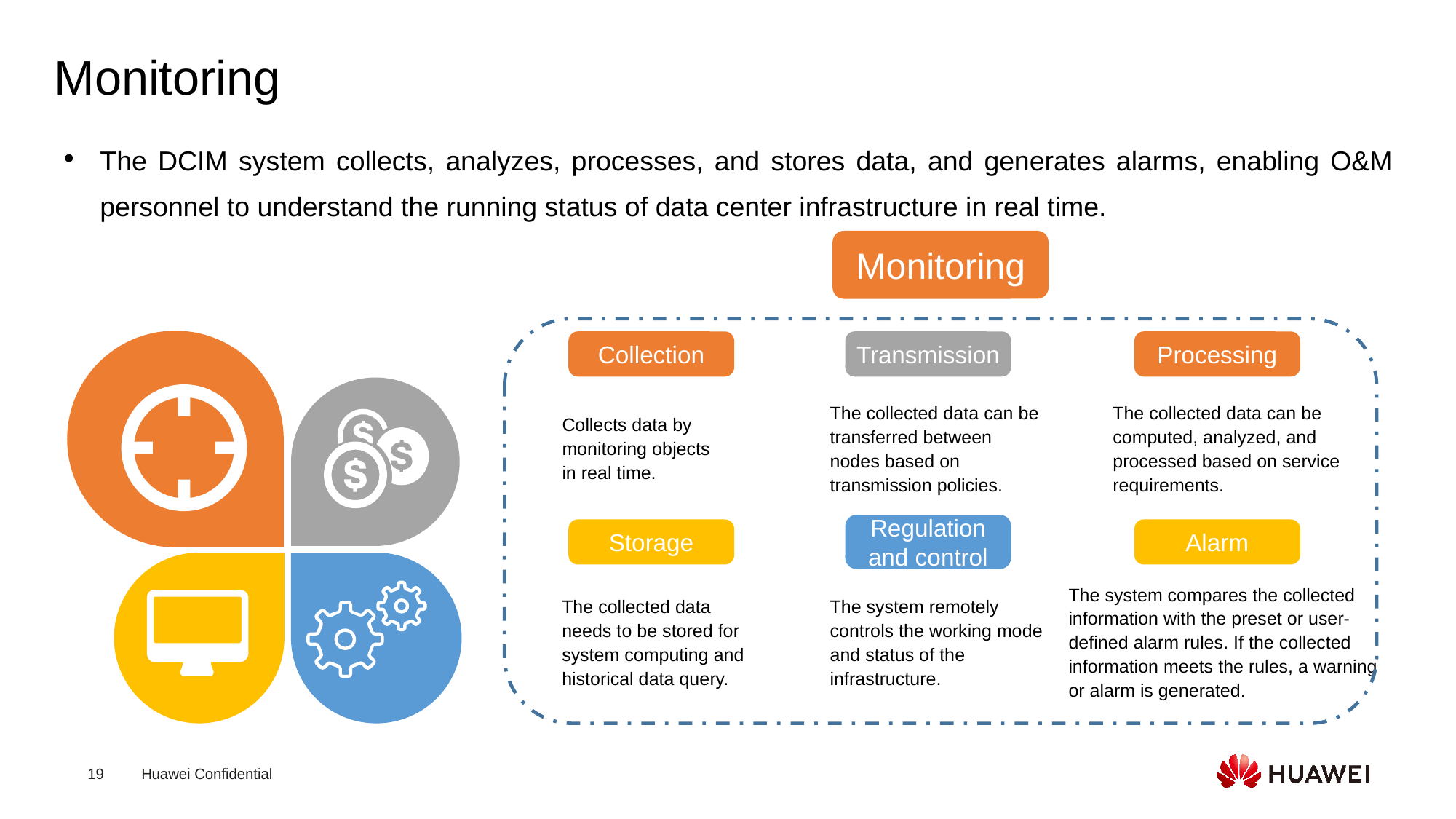

# Monitoring
The DCIM system collects, analyzes, processes, and stores data, and generates alarms, enabling O&M personnel to understand the running status of data center infrastructure in real time.

Monitoring

Collection
Transmission
Processing

Collects data by monitoring objects in real time.
The collected data can be transferred between nodes based on transmission policies.
The collected data can be computed, analyzed, and processed based on service requirements.

Regulation and control
Storage
Alarm

The collected data needs to be stored for system computing and historical data query.
The system remotely controls the working mode and status of the infrastructure.
The system compares the collected information with the preset or user-defined alarm rules. If the collected information meets the rules, a warning or alarm is generated.